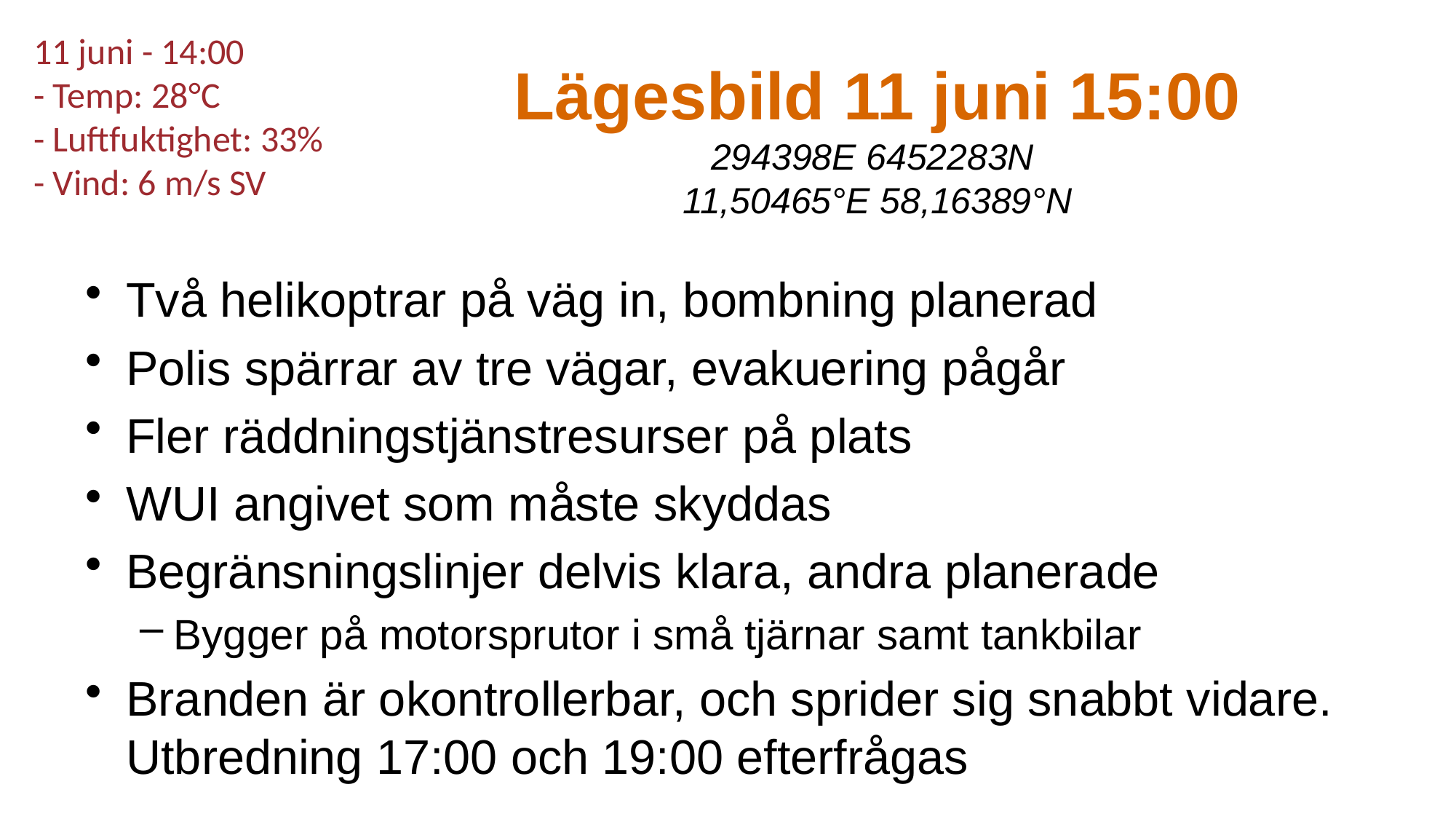

11 juni - 14:00
- Temp: 28°C
- Luftfuktighet: 33%
- Vind: 6 m/s SV
# Lägesbild 11 juni 15:00 294398E 6452283N 11,50465°E 58,16389°N
Två helikoptrar på väg in, bombning planerad
Polis spärrar av tre vägar, evakuering pågår
Fler räddningstjänstresurser på plats
WUI angivet som måste skyddas
Begränsningslinjer delvis klara, andra planerade
Bygger på motorsprutor i små tjärnar samt tankbilar
Branden är okontrollerbar, och sprider sig snabbt vidare.
Utbredning 17:00 och 19:00 efterfrågas